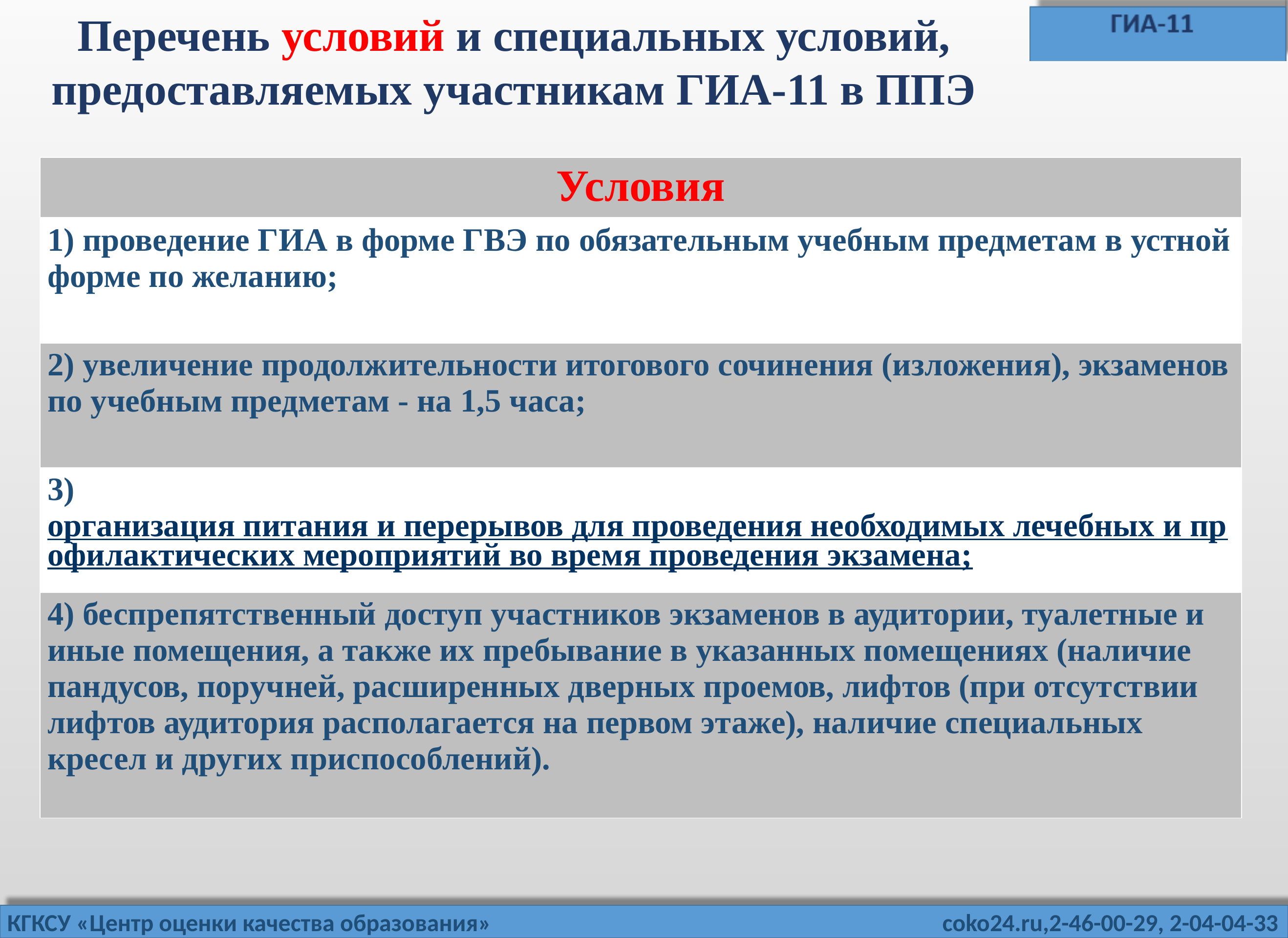

Перечень условий и специальных условий, предоставляемых участникам ГИА-11 в ППЭ
| Условия |
| --- |
| 1) проведение ГИА в форме ГВЭ по обязательным учебным предметам в устной форме по желанию; |
| 2) увеличение продолжительности итогового сочинения (изложения), экзаменов по учебным предметам - на 1,5 часа; |
| 3) организация питания и перерывов для проведения необходимых лечебных и профилактических мероприятий во время проведения экзамена; |
| 4) беспрепятственный доступ участников экзаменов в аудитории, туалетные и иные помещения, а также их пребывание в указанных помещениях (наличие пандусов, поручней, расширенных дверных проемов, лифтов (при отсутствии лифтов аудитория располагается на первом этаже), наличие специальных кресел и других приспособлений). |